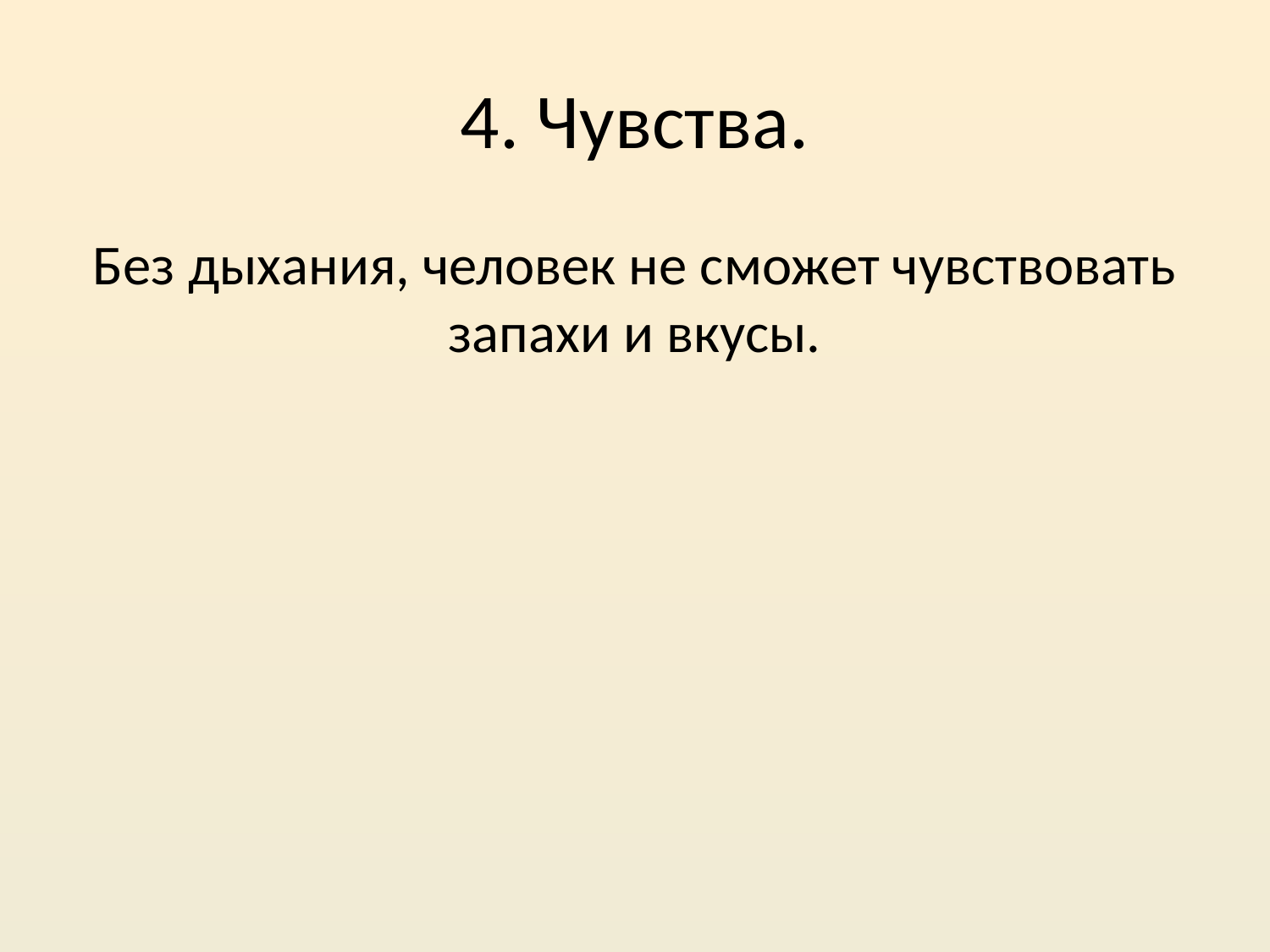

# 4. Чувства.
Без дыхания, человек не сможет чувствовать запахи и вкусы.